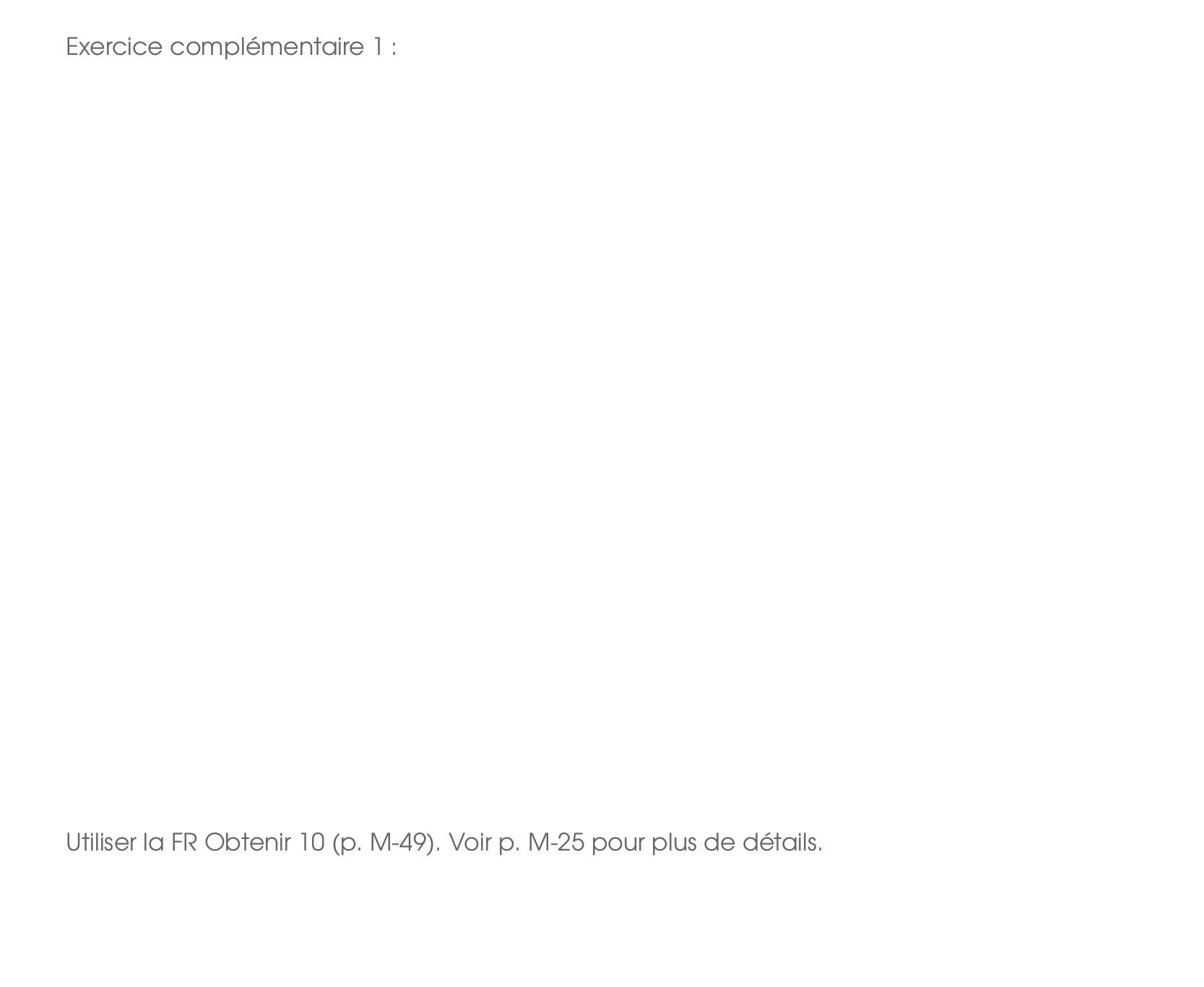

Exercice complémentaire 1 :
Utiliser la FR Obtenir 10 (p. M-49). Voir p. M-25 pour plus de détails.